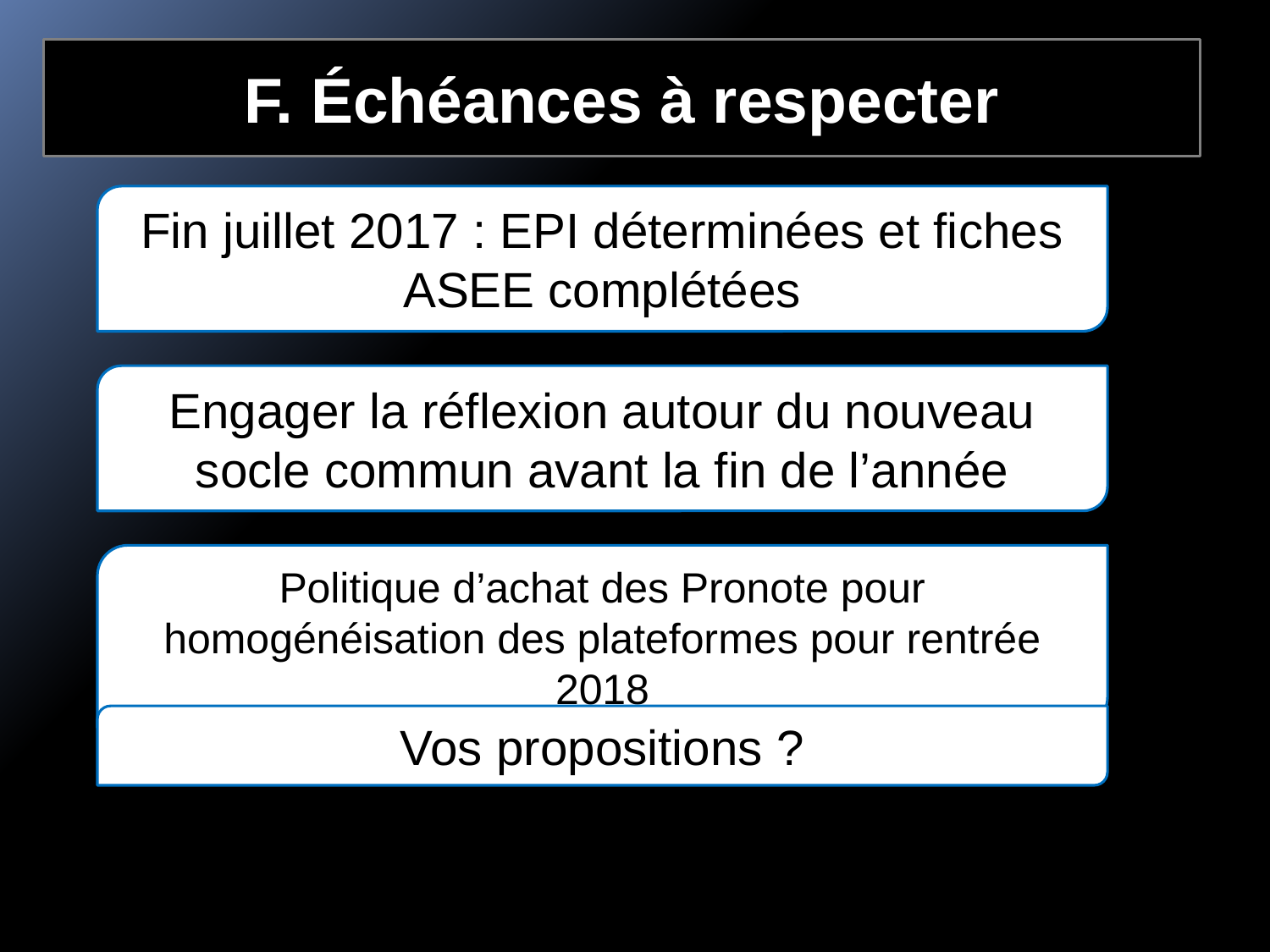

F. Échéances à respecter

Fin juillet 2017 : EPI déterminées et fiches ASEE complétées
Engager la réflexion autour du nouveau socle commun avant la fin de l’année
Politique d’achat des Pronote pour homogénéisation des plateformes pour rentrée 2018
Vos propositions ?